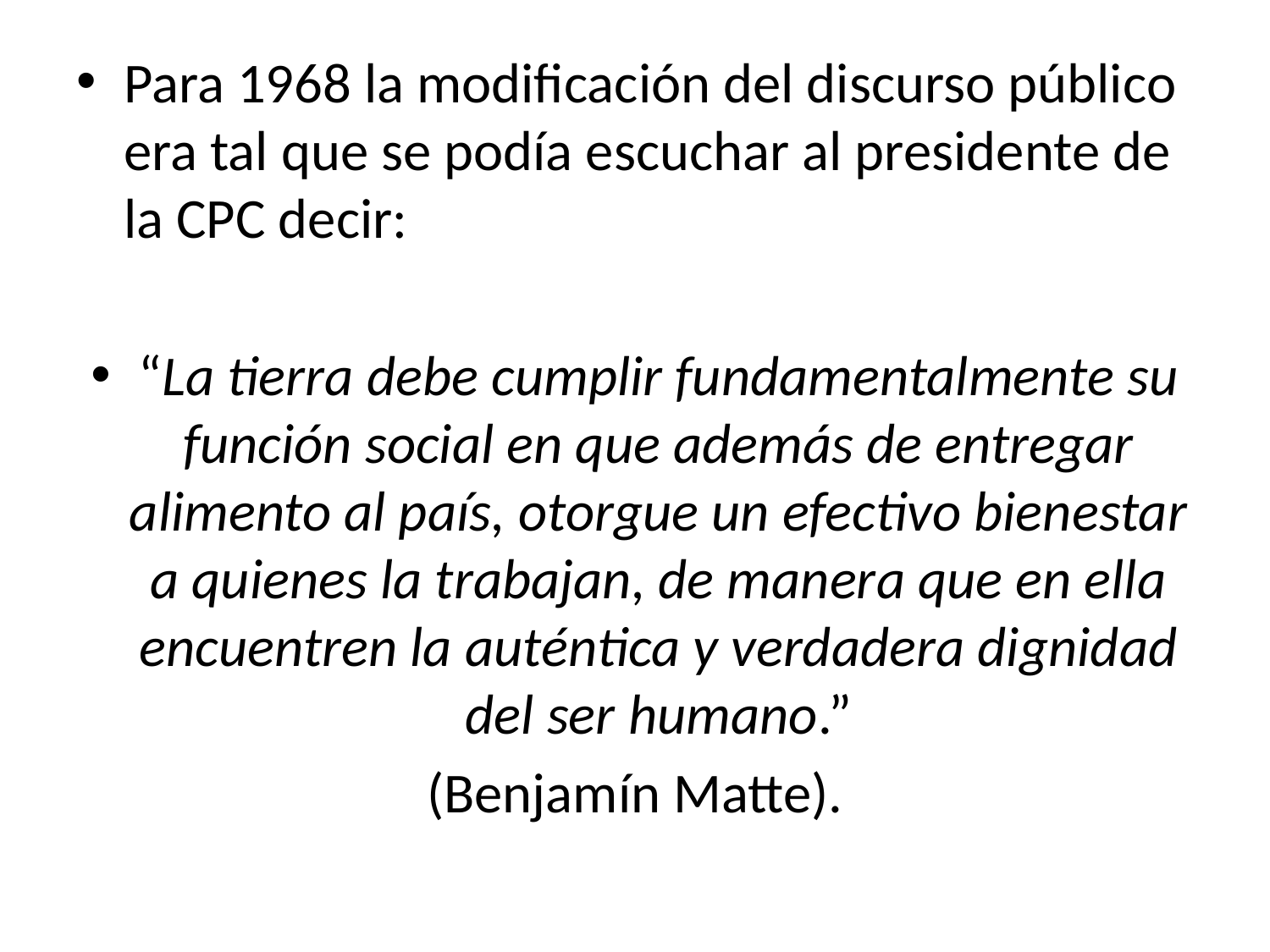

Para 1968 la modificación del discurso público era tal que se podía escuchar al presidente de la CPC decir:

“La tierra debe cumplir fundamentalmente su función social en que además de entregar alimento al país, otorgue un efectivo bienestar a quienes la trabajan, de manera que en ella encuentren la auténtica y verdadera dignidad del ser humano.”
(Benjamín Matte).